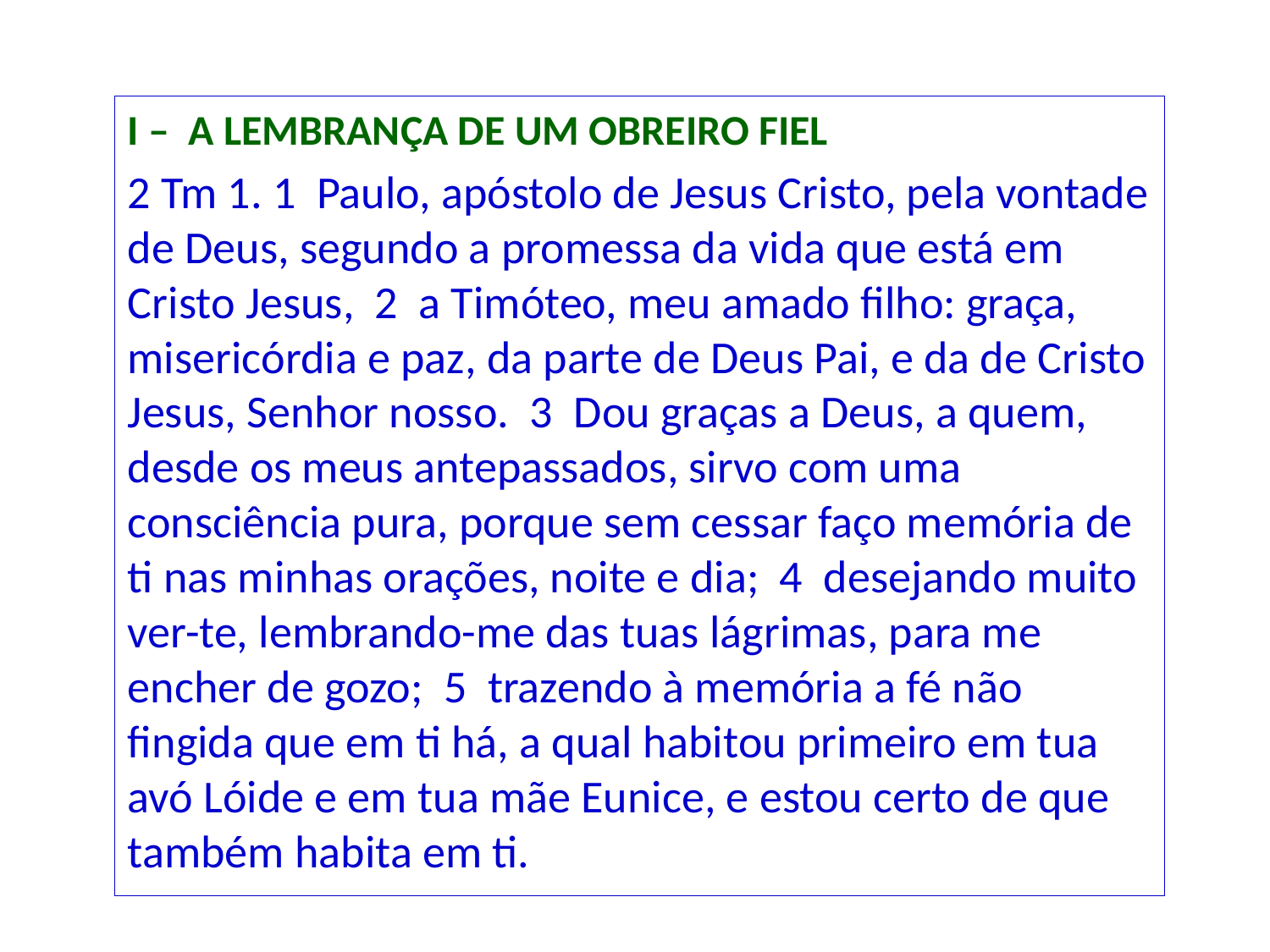

I –  A LEMBRANÇA DE UM OBREIRO FIEL
2 Tm 1. 1  Paulo, apóstolo de Jesus Cristo, pela vontade de Deus, segundo a promessa da vida que está em Cristo Jesus,  2  a Timóteo, meu amado filho: graça, misericórdia e paz, da parte de Deus Pai, e da de Cristo Jesus, Senhor nosso.  3  Dou graças a Deus, a quem, desde os meus antepassados, sirvo com uma consciência pura, porque sem cessar faço memória de ti nas minhas orações, noite e dia;  4  desejando muito ver-te, lembrando-me das tuas lágrimas, para me encher de gozo;  5  trazendo à memória a fé não fingida que em ti há, a qual habitou primeiro em tua avó Lóide e em tua mãe Eunice, e estou certo de que também habita em ti.